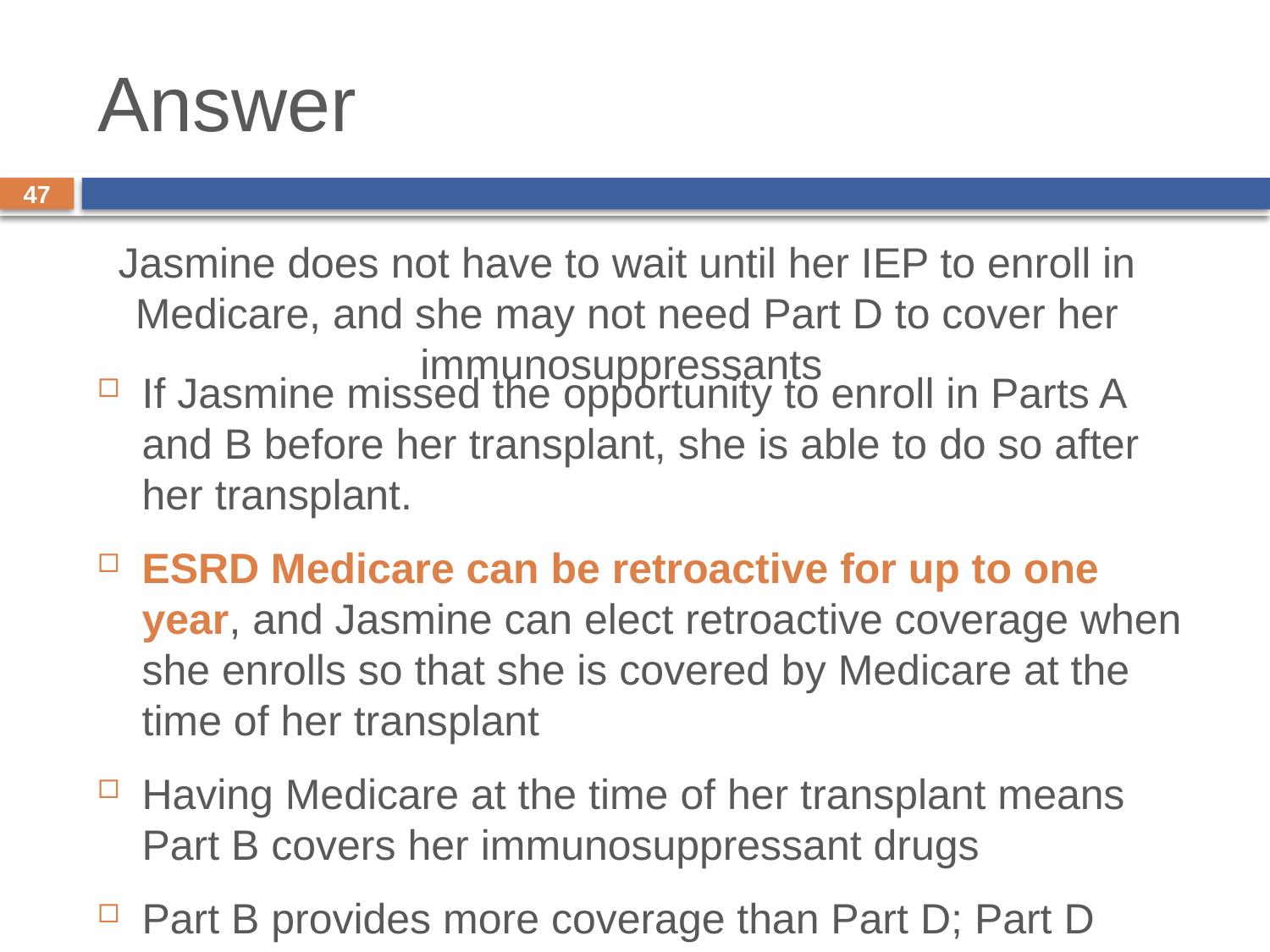

# Answer
47
Jasmine does not have to wait until her IEP to enroll in Medicare, and she may not need Part D to cover her immunosuppressants
If Jasmine missed the opportunity to enroll in Parts A and B before her transplant, she is able to do so after her transplant.
ESRD Medicare can be retroactive for up to one year, and Jasmine can elect retroactive coverage when she enrolls so that she is covered by Medicare at the time of her transplant
Having Medicare at the time of her transplant means Part B covers her immunosuppressant drugs
Part B provides more coverage than Part D; Part D plans may have coverage restrictions and higher costs